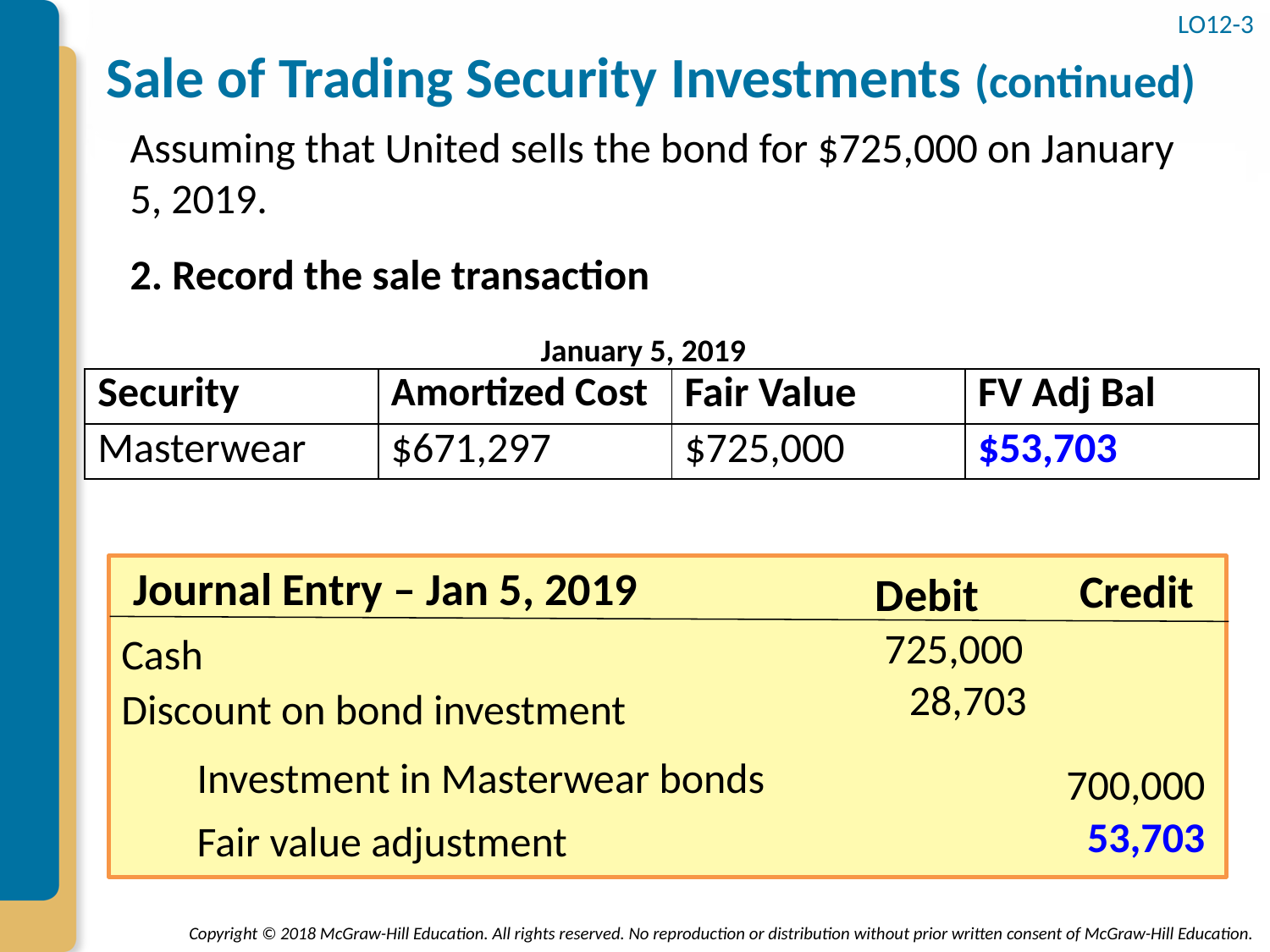

LO12-3
# Sale of Trading Security Investments (continued)
Assuming that United sells the bond for $725,000 on January 5, 2019.
2. Record the sale transaction
January 5, 2019
| Security | Amortized Cost | Fair Value | FV Adj Bal |
| --- | --- | --- | --- |
| Masterwear | $671,297 | $725,000 | $53,703 |
Journal Entry – Jan 5, 2019

Credit
Debit
725,000
Cash
28,703
Discount on bond investment
Investment in Masterwear bonds
700,000
53,703
Fair value adjustment